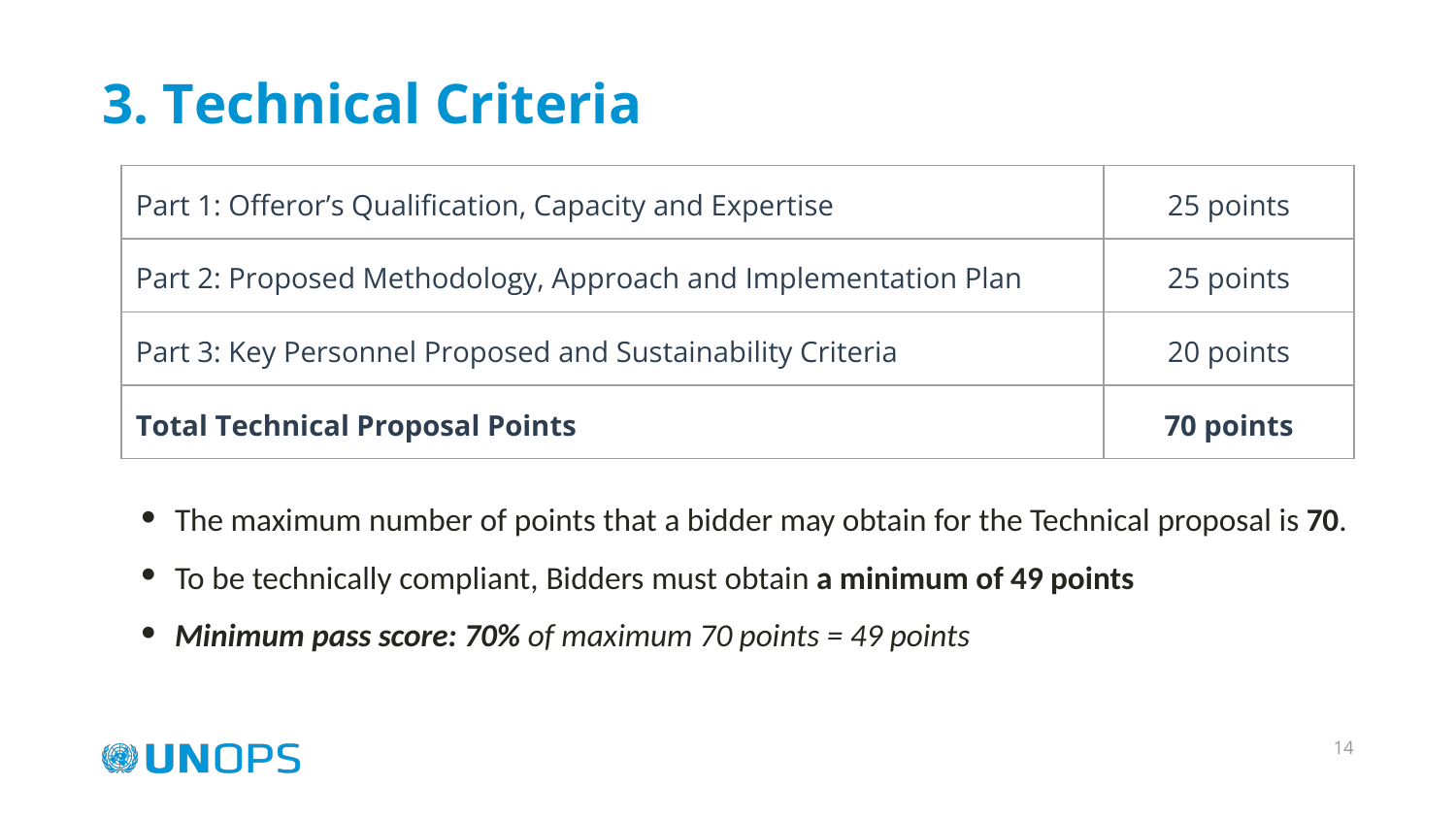

# 3. Technical Criteria
| Part 1: Offeror’s Qualification, Capacity and Expertise | 25 points |
| --- | --- |
| Part 2: Proposed Methodology, Approach and Implementation Plan | 25 points |
| Part 3: Key Personnel Proposed and Sustainability Criteria | 20 points |
| Total Technical Proposal Points | 70 points |
The maximum number of points that a bidder may obtain for the Technical proposal is 70.
To be technically compliant, Bidders must obtain a minimum of 49 points
Minimum pass score: 70% of maximum 70 points = 49 points
14